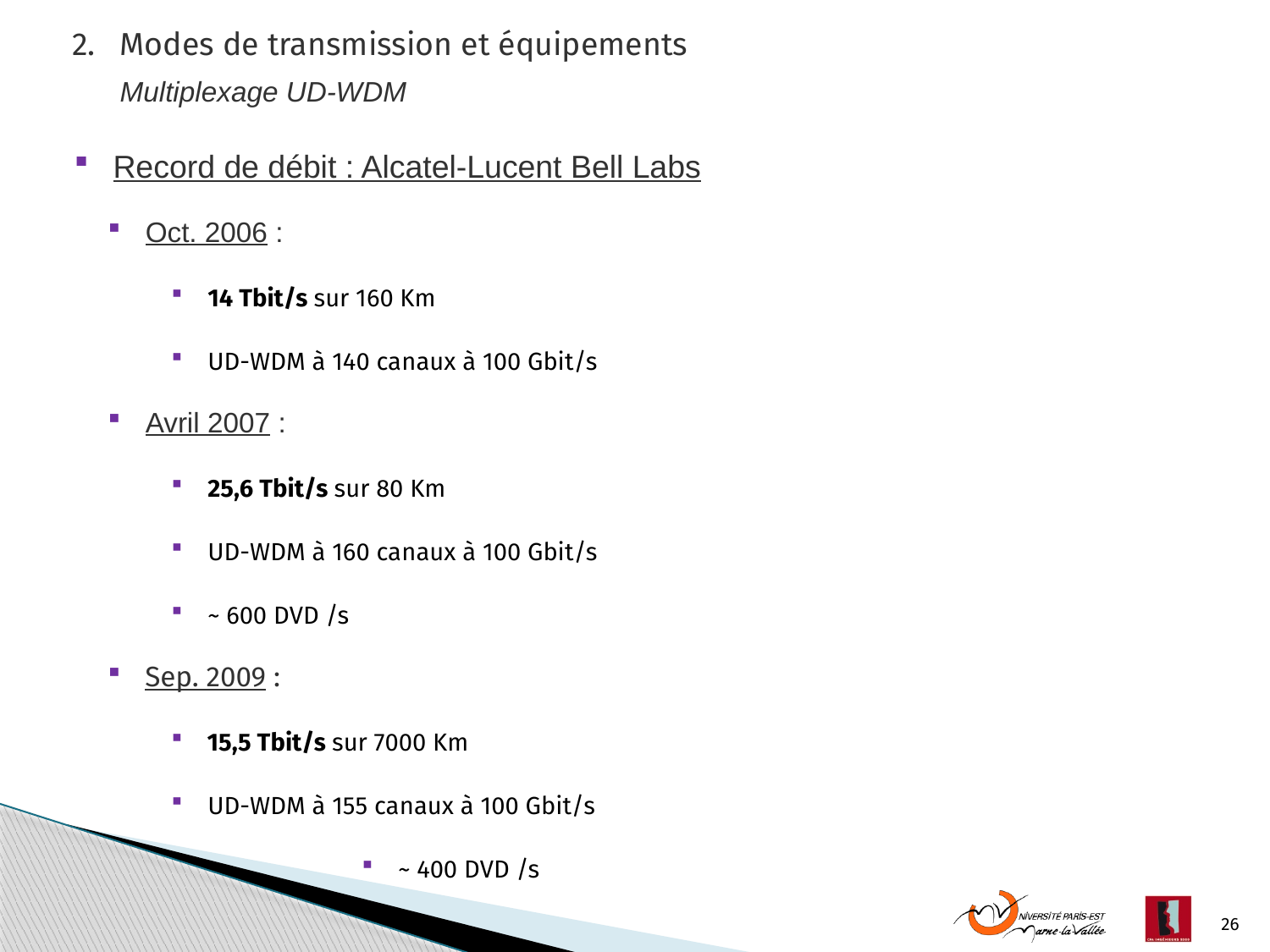

Modes de transmission et équipements
Multiplexage UD-WDM
 Record de débit : Alcatel-Lucent Bell Labs
 Oct. 2006 :
 14 Tbit/s sur 160 Km
 UD-WDM à 140 canaux à 100 Gbit/s
 Avril 2007 :
 25,6 Tbit/s sur 80 Km
 UD-WDM à 160 canaux à 100 Gbit/s
 ~ 600 DVD /s
 Sep. 2009 :
 15,5 Tbit/s sur 7000 Km
 UD-WDM à 155 canaux à 100 Gbit/s
 ~ 400 DVD /s

26